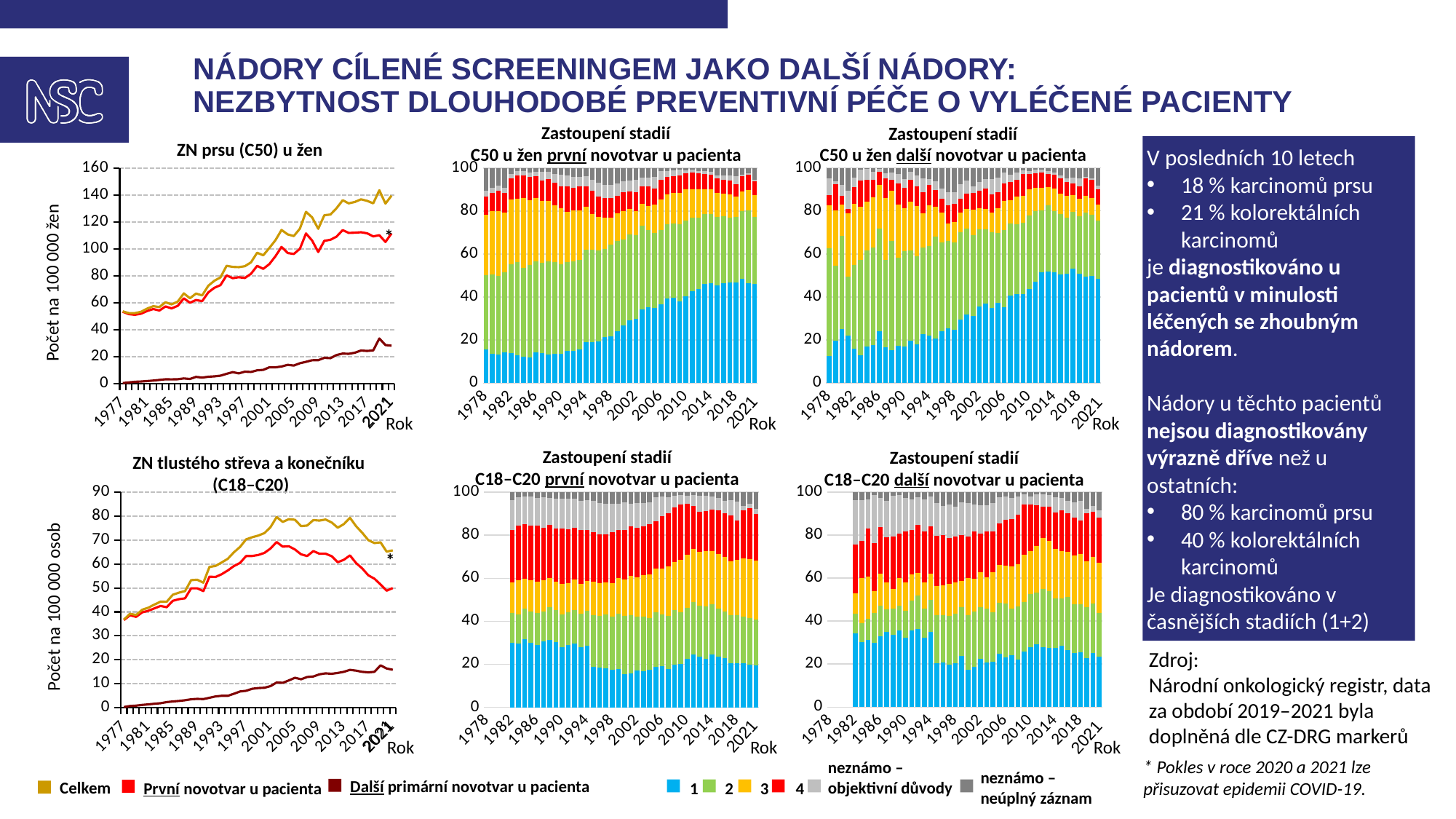

# nádory cílené screeningem jako další nádory: nezbytnost dlouhodobé preventivní péče o vyléčené pacienty
ZN prsu (C50) u žen
Zastoupení stadií
C50 u žen další novotvar u pacienta
Zastoupení stadií
C50 u žen první novotvar u pacienta

V posledních 10 letech
18 % karcinomů prsu
21 % kolorektálních karcinomů
je diagnostikováno u pacientů v minulosti léčených se zhoubným nádorem.

Nádory u těchto pacientů nejsou diagnostikovány výrazně dříve než u ostatních:
80 % karcinomů prsu
40 % kolorektálních karcinomů
Je diagnostikováno v časnějších stadiích (1+2)

### Chart

| Category | 1 | 2 | 3 | 4 | X | Y |
|---|---|---|---|---|---|---|
| 1978 | 12.5 | 50.0 | 20.0 | 5.0 | 7.5 | 5.0 |
| 1979 | 19.69697 | 34.848485 | 25.757576 | 12.121212 | 1.5151515 | 6.0606061 |
| 1980 | 25.0 | 43.421053 | 14.473684 | 3.9473684 | 5.2631579 | 7.8947368 |
| 1981 | 22.105263 | 27.368421 | 29.473684 | 2.1052632 | 8.4210526 | 10.526316 |
| 1982 | 15.929204 | 38.938053 | 28.318584 | 7.9646018 | 4.4247788 | 4.4247788 |
| 1983 | 13.043478 | 44.202899 | 24.637681 | 12.318841 | 5.0724638 | 0.7246377 |
| 1984 | 17.073171 | 44.512195 | 22.560976 | 10.365854 | 4.8780488 | 0.6097561 |
| 1985 | 17.5 | 45.625 | 23.125 | 8.125 | 3.75 | 1.875 |
| 1986 | 24.096386 | 47.590361 | 20.481928 | 6.0240964 | 1.2048193 | 0.6024096 |
| 1987 | 16.582915 | 40.703518 | 28.643216 | 9.0452261 | 2.5125628 | 2.5125628 |
| 1988 | 15.340909 | 50.568182 | 23.295455 | 5.1136364 | 3.4090909 | 2.2727273 |
| 1989 | 17.374517 | 40.926641 | 24.710425 | 9.6525097 | 4.6332046 | 2.7027027 |
| 1990 | 16.956522 | 44.347826 | 20.0 | 9.5652174 | 3.9130435 | 5.2173913 |
| 1991 | 19.771863 | 41.825095 | 22.813688 | 9.8859316 | 3.8022814 | 1.9011407 |
| 1992 | 17.921147 | 40.860215 | 23.655914 | 8.9605735 | 5.0179211 | 3.5842294 |
| 1993 | 22.875817 | 40.196078 | 15.686275 | 9.8039216 | 6.5359477 | 4.9019608 |
| 1994 | 22.163588 | 41.424802 | 18.997361 | 9.4986807 | 2.6385224 | 5.2770449 |
| 1995 | 20.627803 | 47.309417 | 13.901345 | 7.8475336 | 4.2600897 | 6.0538117 |
| 1996 | 24.050633 | 41.265823 | 13.924051 | 6.3291139 | 4.8101266 | 9.6202532 |
| 1997 | 25.269978 | 40.604752 | 8.4233261 | 8.4233261 | 6.0475162 | 11.231102 |
| 1998 | 24.833703 | 40.354767 | 9.7560976 | 8.2039911 | 5.5432373 | 11.308204 |
| 1999 | 29.571984 | 40.661479 | 9.1439689 | 6.2256809 | 6.8093385 | 7.5875486 |
| 2000 | 31.766917 | 39.849624 | 9.2105263 | 7.1428571 | 6.2030075 | 5.8270677 |
| 2001 | 31.259968 | 37.320574 | 11.961722 | 7.6555024 | 3.3492823 | 8.4529506 |
| 2002 | 35.406699 | 35.885167 | 9.8883573 | 8.2934609 | 3.9872408 | 6.539075 |
| 2003 | 37.025797 | 34.446131 | 9.5599393 | 9.4081942 | 4.2488619 | 5.3110774 |
| 2004 | 34.944751 | 35.220994 | 8.9779006 | 8.7016575 | 6.9060773 | 5.2486188 |
| 2005 | 37.159254 | 32.568149 | 11.477762 | 7.4605452 | 6.7431851 | 4.5911047 |
| 2006 | 35.279188 | 35.786802 | 13.451777 | 8.1218274 | 5.0761421 | 2.284264 |
| 2007 | 40.613932 | 33.530106 | 10.861865 | 8.3825266 | 3.3057851 | 3.3057851 |
| 2008 | 41.439477 | 32.388222 | 12.868048 | 7.742639 | 3.3805889 | 2.1810251 |
| 2009 | 41.32321 | 33.18872 | 12.581345 | 9.978308 | 1.8438178 | 1.0845987 |
| 2010 | 43.670265 | 34.151129 | 12.070658 | 7.360157 | 1.2757605 | 1.4720314 |
| 2011 | 47.211155 | 32.768924 | 10.856574 | 6.7729084 | 1.5936255 | 0.7968127 |
| 2012 | 51.638618 | 28.520815 | 10.717449 | 6.8201949 | 1.4171833 | 0.8857396 |
| 2013 | 51.895535 | 30.581297 | 8.4245998 | 6.2342039 | 1.347936 | 1.516428 |
| 2014 | 51.399491 | 28.498728 | 10.43257 | 6.5309584 | 0.9329941 | 2.2052587 |
| 2015 | 50.530612 | 28.081633 | 9.3877551 | 7.2653061 | 1.2244898 | 3.5102041 |
| 2016 | 50.646388 | 26.159696 | 10.114068 | 6.4638783 | 1.8250951 | 4.7908745 |
| 2017 | 53.230769 | 26.384615 | 7.6153846 | 5.3846154 | 2.7692308 | 4.6153846 |
| 2018 | 50.792453 | 26.867925 | 8.0754717 | 5.8113208 | 3.4716981 | 4.9811321 |
| 2019 | 49.585406 | 29.57435 | 8.0154782 | 7.7943615 | 0.8844666 | 4.145937 |
| 2020 | 49.838397 | 28.312864 | 7.9508727 | 8.2740789 | 0.5817712 | 5.0420168 |
| 2021 | 48.3935743 | 26.9745649 | 7.69745649 | 6.96117805 | 1.80722892 | 8.16599732 |

### Chart

| Category | 1 | 2 | 3 | 4 | X | Y |
|---|---|---|---|---|---|---|
| 1978 | 15.82232 | 34.508076 | 28.0837 | 8.3333333 | 2.7900147 | 10.462555 |
| 1979 | 13.726937 | 36.863469 | 29.261993 | 8.6346863 | 2.2140221 | 9.298893 |
| 1980 | 13.384113 | 36.56148 | 30.141458 | 9.3942691 | 2.4301777 | 8.088502 |
| 1981 | 14.270724 | 37.460651 | 27.597062 | 9.0241343 | 2.4833858 | 9.1640434 |
| 1982 | 14.081633 | 41.088435 | 30.340136 | 9.5918367 | 2.0408163 | 2.8571429 |
| 1983 | 13.15059 | 42.990978 | 29.597502 | 10.756419 | 2.2553782 | 1.2491325 |
| 1984 | 12.348112 | 41.37931 | 32.216749 | 10.47619 | 2.0032841 | 1.5763547 |
| 1985 | 12.091613 | 42.910071 | 29.942742 | 10.845402 | 2.2903334 | 1.9198383 |
| 1986 | 14.332248 | 42.28013 | 29.315961 | 10.358306 | 1.9543974 | 1.7589577 |
| 1987 | 13.903743 | 42.156863 | 28.669043 | 9.5365419 | 3.8621509 | 1.8716578 |
| 1988 | 13.266583 | 43.460576 | 27.847309 | 10.20025 | 3.3166458 | 1.9086358 |
| 1989 | 13.628104 | 42.731678 | 26.226529 | 10.569352 | 4.1490006 | 2.6953362 |
| 1990 | 13.812155 | 41.375077 | 26.2124 | 10.067526 | 5.4020872 | 3.1307551 |
| 1991 | 14.954052 | 41.186299 | 23.586745 | 11.862991 | 4.9011417 | 3.5087719 |
| 1992 | 15.042373 | 41.604873 | 23.649364 | 10.381356 | 5.2966102 | 4.0254237 |
| 1993 | 15.830116 | 41.544402 | 22.934363 | 11.093951 | 4.5045045 | 4.0926641 |
| 1994 | 18.973999 | 43.05458 | 20.098384 | 9.3464512 | 4.6615132 | 3.8650738 |
| 1995 | 19.104909 | 42.853705 | 16.626564 | 10.707411 | 5.2454283 | 5.4619827 |
| 1996 | 19.245463 | 42.406877 | 15.639924 | 9.6227316 | 6.1604585 | 6.9245463 |
| 1997 | 21.368345 | 41.122621 | 14.333895 | 9.3230547 | 5.9262828 | 7.925801 |
| 1998 | 21.87935 | 42.459397 | 12.761021 | 9.1183295 | 5.9396752 | 7.8422274 |
| 1999 | 24.17154 | 41.823695 | 12.973793 | 8.1438163 | 5.7179987 | 7.1691575 |
| 2000 | 26.774983 | 39.906521 | 13.309593 | 8.7914534 | 5.2303583 | 5.987091 |
| 2001 | 29.157714 | 40.094542 | 11.581435 | 8.1650193 | 5.3287495 | 5.6725398 |
| 2002 | 29.933347 | 39.042618 | 10.987679 | 8.9072915 | 5.5342355 | 5.5948293 |
| 2003 | 34.380881 | 38.840798 | 10.048927 | 8.1671058 | 3.9706436 | 4.5916447 |
| 2004 | 35.269791 | 35.801497 | 11.146121 | 9.2556124 | 4.076408 | 4.4505711 |
| 2005 | 35.003962 | 34.904913 | 12.955626 | 7.5673534 | 5.5467512 | 4.0213946 |
| 2006 | 36.610879 | 34.594903 | 14.321035 | 8.9197413 | 4.1460631 | 1.4073792 |
| 2007 | 39.265681 | 34.472208 | 14.108448 | 7.8701343 | 2.9406765 | 1.3428523 |
| 2008 | 39.553824 | 34.596317 | 14.164306 | 7.8434844 | 2.6203966 | 1.2216714 |
| 2009 | 38.141762 | 35.91954 | 14.252874 | 8.1417625 | 2.7777778 | 0.7662835 |
| 2010 | 40.55624 | 34.993839 | 14.592501 | 7.4458722 | 1.4082028 | 1.0033445 |
| 2011 | 42.694464 | 34.232656 | 13.156973 | 7.9887877 | 1.226349 | 0.7007708 |
| 2012 | 43.671862 | 33.413256 | 12.878918 | 7.6554204 | 1.010447 | 1.3700976 |
| 2013 | 46.24467 | 32.469662 | 11.429977 | 6.9203017 | 1.4430961 | 1.4922926 |
| 2014 | 46.604372 | 32.137494 | 11.513432 | 6.7912565 | 1.2180878 | 1.7353579 |
| 2015 | 45.425815 | 31.786427 | 11.111111 | 6.9028609 | 1.3972056 | 3.3765802 |
| 2016 | 46.440397 | 31.307947 | 10.31457 | 6.589404 | 1.8543046 | 3.4933775 |
| 2017 | 46.945231 | 30.098219 | 10.670884 | 6.3259531 | 2.6136174 | 3.3460962 |
| 2018 | 46.79661 | 30.474576 | 9.3050847 | 5.9830508 | 3.779661 | 3.6610169 |
| 2019 | 48.524975 | 31.394569 | 9.3362387 | 6.9225612 | 0.670466 | 3.1511901 |
| 2020 | 46.610615 | 33.561044 | 9.5813628 | 7.094062 | 0.6480995 | 2.504817 |
| 2021 | 46.2392731 | 31.1627124 | 9.96129901 | 6.37725055 | 0.87497897 | 5.38448595 |

### Chart

| Category | první | další | elkem |
|---|---|---|---|
| 1977 | 53.323431 | 0.2660471 | 53.589478 |
| 1978 | 51.507424 | 0.7563498 | 52.263774 |
| 1979 | 51.026326 | 1.2427076 | 52.269033 |
| 1980 | 51.828891 | 1.4287253 | 53.257616 |
| 1981 | 53.832734 | 1.7887757 | 55.62151 |
| 1982 | 55.301203 | 2.1255224 | 57.426726 |
| 1983 | 54.199543 | 2.5952592 | 56.794802 |
| 1984 | 57.240651 | 3.0829119 | 60.323563 |
| 1985 | 55.792812 | 3.0066857 | 58.799498 |
| 1986 | 57.690447 | 3.1194183 | 60.809865 |
| 1987 | 63.237406 | 3.7386345 | 66.97604 |
| 1988 | 60.01417 | 3.3049105 | 63.31908 |
| 1989 | 61.986167 | 4.8620282 | 66.848195 |
| 1990 | 61.168694 | 4.3182319 | 65.486926 |
| 1991 | 67.689837 | 4.9575124 | 72.647349 |
| 1992 | 71.13016 | 5.2556447 | 76.385804 |
| 1993 | 73.113489 | 5.7587458 | 78.872234 |
| 1994 | 80.323567 | 7.1310921 | 87.454659 |
| 1995 | 78.258636 | 8.3983041 | 86.65694 |
| 1996 | 79.008642 | 7.4518657 | 86.460507 |
| 1997 | 78.422689 | 8.7472188 | 87.169908 |
| 1998 | 81.513573 | 8.5296105 | 90.043183 |
| 1999 | 87.443828 | 9.7349204 | 97.178748 |
| 2000 | 85.204802 | 10.088795 | 95.293596 |
| 2001 | 88.728049 | 11.953693 | 100.68174 |
| 2002 | 94.553735 | 11.974387 | 106.52812 |
| 2003 | 101.5389 | 12.592047 | 114.13095 |
| 2004 | 96.997379 | 13.829481 | 110.82686 |
| 2005 | 96.287128 | 13.294796 | 109.58192 |
| 2006 | 100.08364 | 14.999221 | 115.08286 |
| 2007 | 111.53478 | 16.058126 | 127.5929 |
| 2008 | 106.2381 | 17.248644 | 123.48675 |
| 2009 | 97.734818 | 17.26274 | 114.99756 |
| 2010 | 106.05875 | 19.02374 | 125.08249 |
| 2011 | 106.81811 | 18.78861 | 125.60672 |
| 2012 | 109.17339 | 21.109223 | 130.28261 |
| 2013 | 114.00044 | 22.190641 | 136.19108 |
| 2014 | 111.90079 | 22.014188 | 133.91498 |
| 2015 | 112.10771 | 22.842971 | 134.95068 |
| 2016 | 112.42915 | 24.477539 | 136.90669 |
| 2017 | 111.6138 | 24.154809 | 135.76861 |
| 2018 | 109.3391 | 24.554967 | 133.89406 |
| 2019 | 110.22714 | 33.42288 | 143.65002 |
| 2020 | 105.215725 | 28.5108998 | 133.726625 |
| 2021 | 111.566 | 28.04636 | 139.6123 |
*
Počet na 100 000 žen
2021
2021
2021
Rok
Rok
Rok
ZN tlustého střeva a konečníku
(C18–C20)
Zastoupení stadií
C18–C20 další novotvar u pacienta
Zastoupení stadií
C18–C20 první novotvar u pacienta

### Chart

| Category | 1 | 2 | 3 | 4 | X | Y |
|---|---|---|---|---|---|---|
| 1978 | None | None | None | None | None | None |
| 1979 | None | None | None | None | None | None |
| 1980 | None | None | None | None | None | None |
| 1981 | None | None | None | None | None | None |
| 1982 | 34.355828 | 9.202454 | 9.202454 | 22.699387 | 20.858896 | 3.6809816 |
| 1983 | 30.27027 | 8.6486486 | 21.081081 | 17.297297 | 18.918919 | 3.7837838 |
| 1984 | 31.196581 | 9.8290598 | 19.65812 | 22.222222 | 13.675214 | 3.4188034 |
| 1985 | 29.770992 | 14.122137 | 9.9236641 | 22.519084 | 22.137405 | 1.5267176 |
| 1986 | 32.746479 | 14.43662 | 14.788732 | 21.830986 | 13.380282 | 2.8169014 |
| 1987 | 34.824281 | 10.543131 | 12.460064 | 21.086262 | 16.932907 | 4.1533546 |
| 1988 | 33.707865 | 12.078652 | 9.2696629 | 24.157303 | 19.101124 | 1.6853933 |
| 1989 | 35.656836 | 11.52815 | 12.868633 | 20.643432 | 17.69437 | 1.6085791 |
| 1990 | 32.328767 | 12.60274 | 12.876712 | 23.835616 | 15.616438 | 2.739726 |
| 1991 | 35.47619 | 14.047619 | 12.142857 | 20.714286 | 14.285714 | 3.3333333 |
| 1992 | 36.268344 | 15.72327 | 10.48218 | 22.222222 | 12.78826 | 2.5157233 |
| 1993 | 32.34714 | 13.412229 | 12.228797 | 23.668639 | 14.792899 | 3.5502959 |
| 1994 | 34.920635 | 14.880952 | 12.103175 | 22.222222 | 13.690476 | 2.1825397 |
| 1995 | 20.404722 | 22.259696 | 13.659359 | 23.271501 | 15.177066 | 5.227656 |
| 1996 | 20.869565 | 21.73913 | 14.057971 | 23.188406 | 13.768116 | 6.3768116 |
| 1997 | 19.749652 | 22.531293 | 15.020862 | 21.279555 | 15.577191 | 5.8414465 |
| 1998 | 20.347395 | 23.076923 | 14.516129 | 21.46402 | 13.895782 | 6.6997519 |
| 1999 | 23.803828 | 22.607656 | 12.320574 | 21.172249 | 15.191388 | 4.9043062 |
| 2000 | 17.432273 | 25.32391 | 17.196702 | 19.434629 | 15.547703 | 5.0647821 |
| 2001 | 18.599562 | 25.71116 | 15.317287 | 21.991247 | 12.472648 | 5.9080963 |
| 2002 | 22.326454 | 24.202627 | 16.135084 | 18.105066 | 12.945591 | 6.2851782 |
| 2003 | 20.872865 | 24.857685 | 14.611006 | 21.347249 | 12.049336 | 6.2618596 |
| 2004 | 21.089023 | 22.990493 | 18.582541 | 18.928263 | 13.137424 | 5.2722558 |
| 2005 | 24.666143 | 23.802042 | 17.596229 | 19.245876 | 12.411626 | 2.2780833 |
| 2006 | 22.937294 | 25.330033 | 17.409241 | 21.534653 | 10.561056 | 2.2277228 |
| 2007 | 24.012158 | 21.884498 | 19.528875 | 21.960486 | 9.8024316 | 2.8115502 |
| 2008 | 22.04142 | 24.630178 | 19.748521 | 23.150888 | 8.2840237 | 2.1449704 |
| 2009 | 25.979381 | 22.817869 | 22.061856 | 23.436426 | 4.5360825 | 1.1683849 |
| 2010 | 27.944112 | 24.550898 | 19.893546 | 21.62342 | 3.7258816 | 2.2621424 |
| 2011 | 29.16948 | 24.172856 | 21.674544 | 18.906144 | 5.1316678 | 0.9453072 |
| 2012 | 27.931489 | 26.87747 | 23.715415 | 14.492754 | 5.7312253 | 1.2516469 |
| 2013 | 27.597196 | 26.258764 | 23.518164 | 15.615041 | 5.4811982 | 1.5296367 |
| 2014 | 27.415459 | 23.188406 | 22.886473 | 17.089372 | 7.0652174 | 2.3550725 |
| 2015 | 28.492308 | 22.153846 | 21.907692 | 18.769231 | 6.0307692 | 2.6461538 |
| 2016 | 26.649746 | 24.682741 | 21.002538 | 17.829949 | 5.7741117 | 4.0609137 |
| 2017 | 25.176622 | 22.607579 | 22.607579 | 17.790623 | 7.1290944 | 4.6885035 |
| 2018 | 25.505051 | 22.411616 | 23.358586 | 15.467172 | 9.0277778 | 4.229798 |
| 2019 | 22.606383 | 23.723404 | 21.595745 | 22.021277 | 2.1276596 | 7.9255319 |
| 2020 | 25.028637 | 22.966781 | 21.821306 | 21.076747 | 2.6918671 | 6.4146621 |
| 2021 | 23.4299517 | 20.4710145 | 23.1280193 | 21.0748792 | 3.26086957 | 8.6352657 |

### Chart

| Category | 1 | 2 | 3 | 4 | X | Y |
|---|---|---|---|---|---|---|
| 1978 | None | None | None | None | None | None |
| 1979 | None | None | None | None | None | None |
| 1980 | None | None | None | None | None | None |
| 1981 | None | None | None | None | None | None |
| 1982 | 29.845866 | 14.105558 | 14.035497 | 24.544605 | 13.66184 | 3.8066324 |
| 1983 | 29.626253 | 13.696445 | 15.610757 | 25.524157 | 13.126709 | 2.4156791 |
| 1984 | 31.711255 | 14.137454 | 13.837638 | 25.530443 | 12.75369 | 2.0295203 |
| 1985 | 30.032503 | 14.366197 | 14.539545 | 25.373781 | 13.716143 | 1.971831 |
| 1986 | 29.080435 | 14.892255 | 14.337529 | 26.136121 | 12.929379 | 2.6242799 |
| 1987 | 30.632536 | 14.068119 | 14.470066 | 24.391792 | 13.962344 | 2.4751428 |
| 1988 | 31.383185 | 15.09105 | 13.657497 | 24.738473 | 12.378923 | 2.7508718 |
| 1989 | 30.474347 | 14.733785 | 13.320426 | 24.64666 | 13.901258 | 2.9235237 |
| 1990 | 28.101467 | 14.922711 | 14.466904 | 25.445898 | 14.011098 | 3.0519223 |
| 1991 | 28.979085 | 15.154201 | 13.488125 | 25.150656 | 14.179369 | 3.0485643 |
| 1992 | 29.476486 | 15.847382 | 14.090506 | 24.04614 | 13.345164 | 3.1943212 |
| 1993 | 27.981253 | 15.379274 | 14.094775 | 24.90887 | 13.59139 | 4.0444367 |
| 1994 | 28.687141 | 16.132298 | 13.854202 | 23.742828 | 13.752953 | 3.8305771 |
| 1995 | 18.858358 | 24.010468 | 15.472686 | 23.094537 | 14.360484 | 4.2034675 |
| 1996 | 18.505452 | 24.037845 | 15.202053 | 22.48236 | 14.801155 | 4.9711353 |
| 1997 | 18.109392 | 25.034472 | 14.983913 | 22.399265 | 14.095296 | 5.377662 |
| 1998 | 17.437941 | 24.685872 | 15.660435 | 23.613239 | 13.208704000000001 | 5.3938094 |
| 1999 | 17.957317 | 25.655488 | 16.387195 | 22.347561 | 12.210366 | 5.4420732 |
| 2000 | 15.457556 | 27.122216 | 16.887417 | 22.95304 | 12.703191 | 4.8765804 |
| 2001 | 15.911765 | 27.044118 | 18.294118 | 22.720588 | 10.588235 | 5.4411765 |
| 2002 | 17.037247 | 25.024784 | 18.510126 | 23.013737 | 11.216542 | 5.1975641 |
| 2003 | 16.693372 | 25.579024 | 19.344501 | 22.476329 | 10.837582 | 5.0691916 |
| 2004 | 17.460779 | 23.895991 | 20.424172 | 23.32946 | 10.168507 | 4.7210924 |
| 2005 | 18.73429 | 25.59515 | 20.020701 | 21.987284 | 11.444625 | 2.2179506 |
| 2006 | 19.230769 | 23.837033 | 21.38948 | 24.232289 | 9.4101551 | 1.9002736 |
| 2007 | 17.810732 | 24.843296 | 23.008714 | 24.522244 | 7.4147684 | 2.4002446 |
| 2008 | 19.78022 | 25.406593 | 22.446886 | 25.186813 | 5.5824176 | 1.5970696 |
| 2009 | 20.097821 | 24.069957 | 24.292278 | 25.818882 | 4.3723136 | 1.3487476 |
| 2010 | 22.420928 | 23.854567 | 24.667455 | 23.63287 | 3.8427431 | 1.5814366 |
| 2011 | 24.548465 | 24.458158 | 24.729079 | 19.897652 | 5.1475015 | 1.2191451 |
| 2012 | 23.40692 | 23.892281 | 24.956944 | 18.521998 | 7.546579 | 1.6752779 |
| 2013 | 22.371055 | 24.665127 | 25.712086 | 18.629715 | 6.8822171 | 1.7397998 |
| 2014 | 24.660194 | 23.330844 | 24.76475 | 18.984317 | 6.3480209 | 1.9118745 |
| 2015 | 23.422292 | 22.637363 | 25.086342 | 20.455259 | 5.5572998 | 2.8414443 |
| 2016 | 22.889214 | 21.571498 | 25.378233 | 20.383927 | 5.8565154 | 3.9206117 |
| 2017 | 20.645492 | 22.21653 | 25.153689 | 21.123634 | 7.1550546 | 3.7056011 |
| 2018 | 20.440252 | 22.257163 | 25.873515 | 18.413697 | 8.7875611 | 4.2278127 |
| 2019 | 20.364299 | 21.675774 | 27.285974 | 22.258652 | 2.003643 | 6.4116576 |
| 2020 | 19.713193 | 21.644359 | 27.571702 | 23.556405 | 2.2753346 | 5.2390057 |
| 2021 | 19.3898951 | 21.5443279 | 27.3021926 | 21.5252622 | 2.63107722 | 7.607245 |

### Chart

| Category | první | další | elkem |
|---|---|---|---|
| 1977 | 36.5828 | 0.2055763 | 36.788377 |
| 1978 | 38.611309 | 0.6232343 | 39.234544 |
| 1979 | 37.932586 | 0.7755193 | 38.708105 |
| 1980 | 39.813119 | 1.0836135 | 40.896733 |
| 1981 | 40.471593 | 1.2999026 | 41.771496 |
| 1982 | 41.48748 | 1.5792759 | 43.066756 |
| 1983 | 42.492509 | 1.7915028 | 44.284012 |
| 1984 | 41.958989 | 2.264392 | 44.223381 |
| 1985 | 44.631049 | 2.533767 | 47.164816 |
| 1986 | 45.31077 | 2.7455214 | 48.056292 |
| 1987 | 45.676643 | 3.0244953 | 48.701139 |
| 1988 | 49.843772 | 3.4375015 | 53.281274 |
| 1989 | 49.844353 | 3.5996019 | 53.443955 |
| 1990 | 48.693685 | 3.5222345 | 52.21592 |
| 1991 | 54.730566 | 4.0742357 | 58.804802 |
| 1992 | 54.614319 | 4.6230754 | 59.237394 |
| 1993 | 55.766326 | 4.9077465 | 60.674073 |
| 1994 | 57.332693 | 4.8760846 | 62.208777 |
| 1995 | 59.182486 | 5.7401397 | 64.922626 |
| 1996 | 60.453578 | 6.6890585 | 67.142637 |
| 1997 | 63.346533 | 6.9781151 | 70.324648 |
| 1998 | 63.390346 | 7.8290866 | 71.219433 |
| 1999 | 63.795953 | 8.130094 | 71.926046 |
| 2000 | 64.677518 | 8.2647822 | 72.9423 |
| 2001 | 66.508923 | 8.9395817 | 75.448505 |
| 2002 | 69.220238 | 10.450187 | 79.670425 |
| 2003 | 67.293029 | 10.331661 | 77.62469 |
| 2004 | 67.44442 | 11.335444 | 78.779863 |
| 2005 | 66.083049 | 12.438817 | 78.521866 |
| 2006 | 64.071558 | 11.805219 | 75.876776 |
| 2007 | 63.365272 | 12.748616 | 76.113889 |
| 2008 | 65.438174 | 12.962991 | 78.401165 |
| 2009 | 64.309252 | 13.86838 | 78.177632 |
| 2010 | 64.332425 | 14.290812 | 78.623237 |
| 2011 | 63.296252 | 14.109234 | 77.405486 |
| 2012 | 60.774823 | 14.444369 | 75.219192 |
| 2013 | 61.79406 | 14.927618 | 76.721678 |
| 2014 | 63.611763 | 15.734291 | 79.346054 |
| 2015 | 60.419568 | 15.413155 | 75.832723 |
| 2016 | 58.181115 | 14.916778 | 73.097893 |
| 2017 | 55.299926 | 14.703208 | 70.003133 |
| 2018 | 53.865691 | 14.906229 | 68.771921 |
| 2019 | 51.455931 | 17.62061 | 69.076541 |
| 2020 | 48.8777966 | 16.3175206 | 65.1953173 |
| 2021 | 49.94834 | 15.77015 | 65.71849 |
*
Počet na 100 000 osob
Zdroj:
Národní onkologický registr, data za období 2019–2021 byla doplněná dle CZ-DRG markerů
2021
2021
2021
Rok
Rok
Rok
* Pokles v roce 2020 a 2021 lze přisuzovat epidemii COVID-19.
neznámo –
objektivní důvody
neznámo –
neúplný záznam
       1       2       3       4

Další primární novotvar u pacienta
Celkem
První novotvar u pacienta